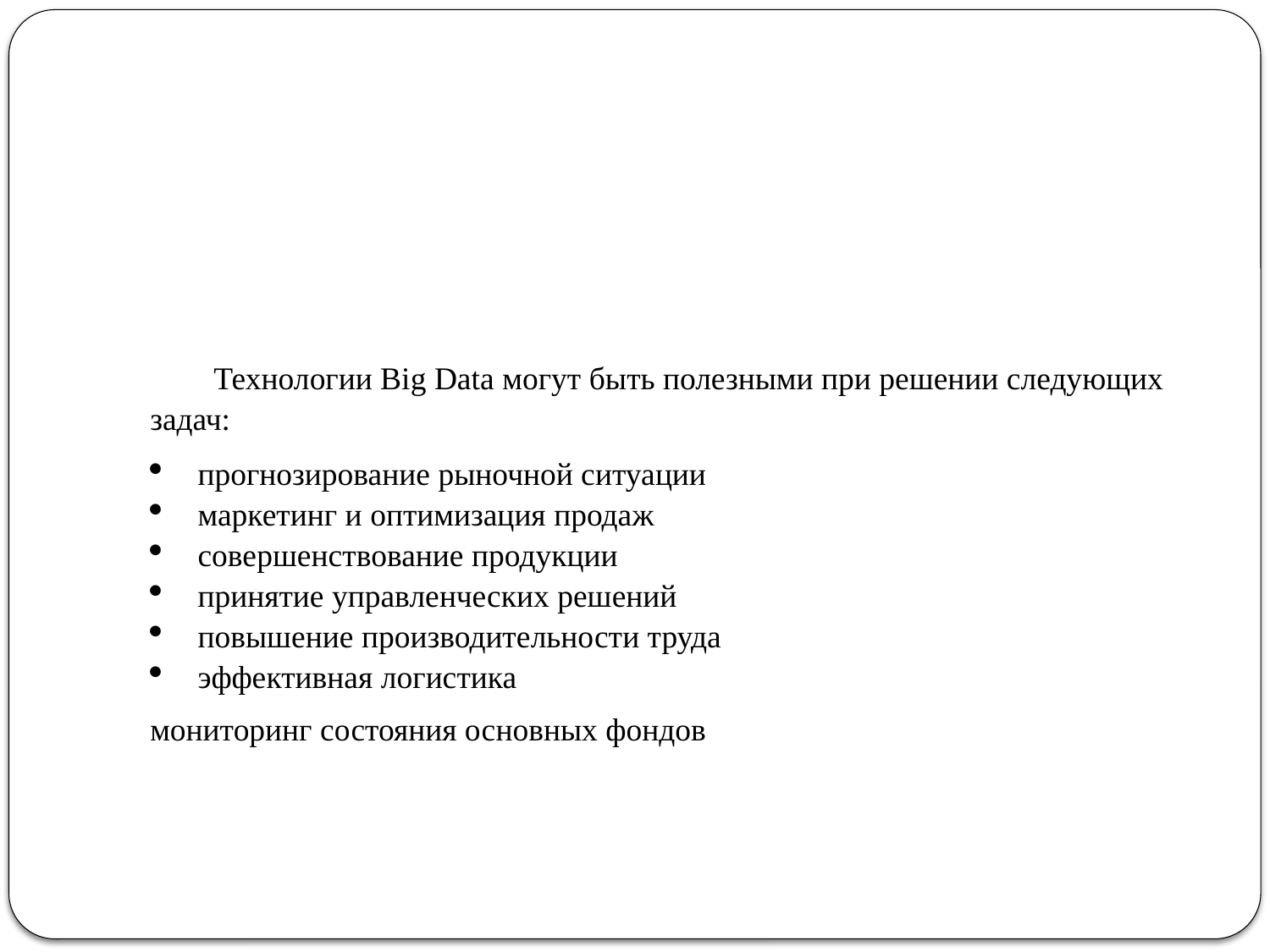

#

Технологии Big Data могут быть полезными при решении следующих задач:
прогнозирование рыночной ситуации
маркетинг и оптимизация продаж
совершенствование продукции
принятие управленческих решений
повышение производительности труда
эффективная логистика
мониторинг состояния основных фондов